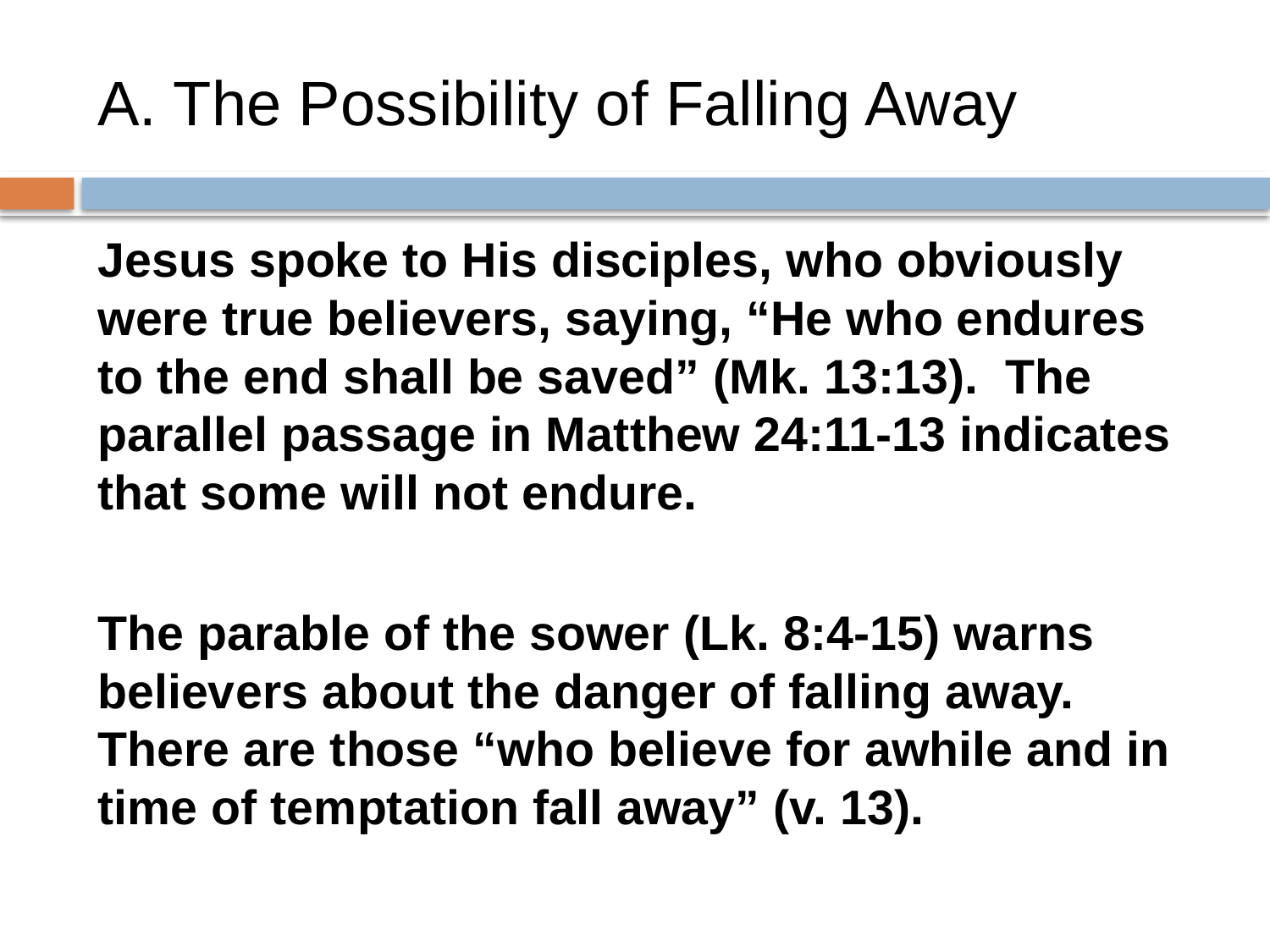

# A. The Possibility of Falling Away
Jesus spoke to His disciples, who obviously were true believers, saying, “He who endures to the end shall be saved” (Mk. 13:13).  The parallel passage in Matthew 24:11-13 indicates that some will not endure.

The parable of the sower (Lk. 8:4-15) warns believers about the danger of falling away. There are those “who believe for awhile and in time of temptation fall away” (v. 13).